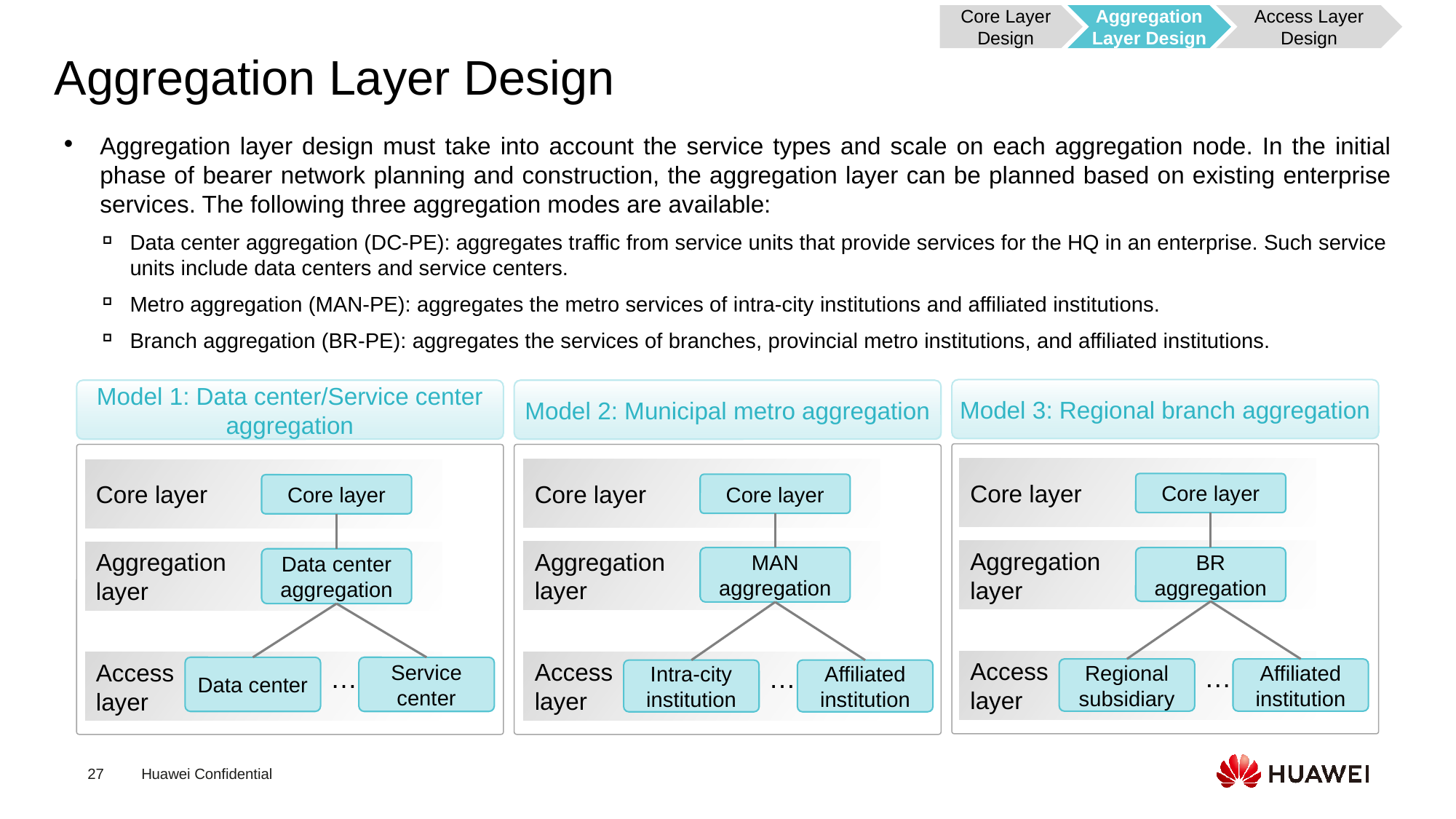

Core Layer Design
Aggregation Layer Design
Access Layer Design
# Aggregation Layer Design
Aggregation layer design must take into account the service types and scale on each aggregation node. In the initial phase of bearer network planning and construction, the aggregation layer can be planned based on existing enterprise services. The following three aggregation modes are available:
Data center aggregation (DC-PE): aggregates traffic from service units that provide services for the HQ in an enterprise. Such service units include data centers and service centers.
Metro aggregation (MAN-PE): aggregates the metro services of intra-city institutions and affiliated institutions.
Branch aggregation (BR-PE): aggregates the services of branches, provincial metro institutions, and affiliated institutions.

Model 3: Regional branch aggregation
Model 1: Data center/Service center aggregation
Model 2: Municipal metro aggregation

Core layer
Core layer
Aggregation
layer
BR aggregation
Access
layer
…
Regional subsidiary
Affiliated institution
Core layer
Core layer
Aggregation
layer
MAN aggregation
Access
layer
…
Intra-city institution
Affiliated institution
Core layer
Core layer
Aggregation
layer
Data center aggregation
Access
layer
…
Data center
Service center